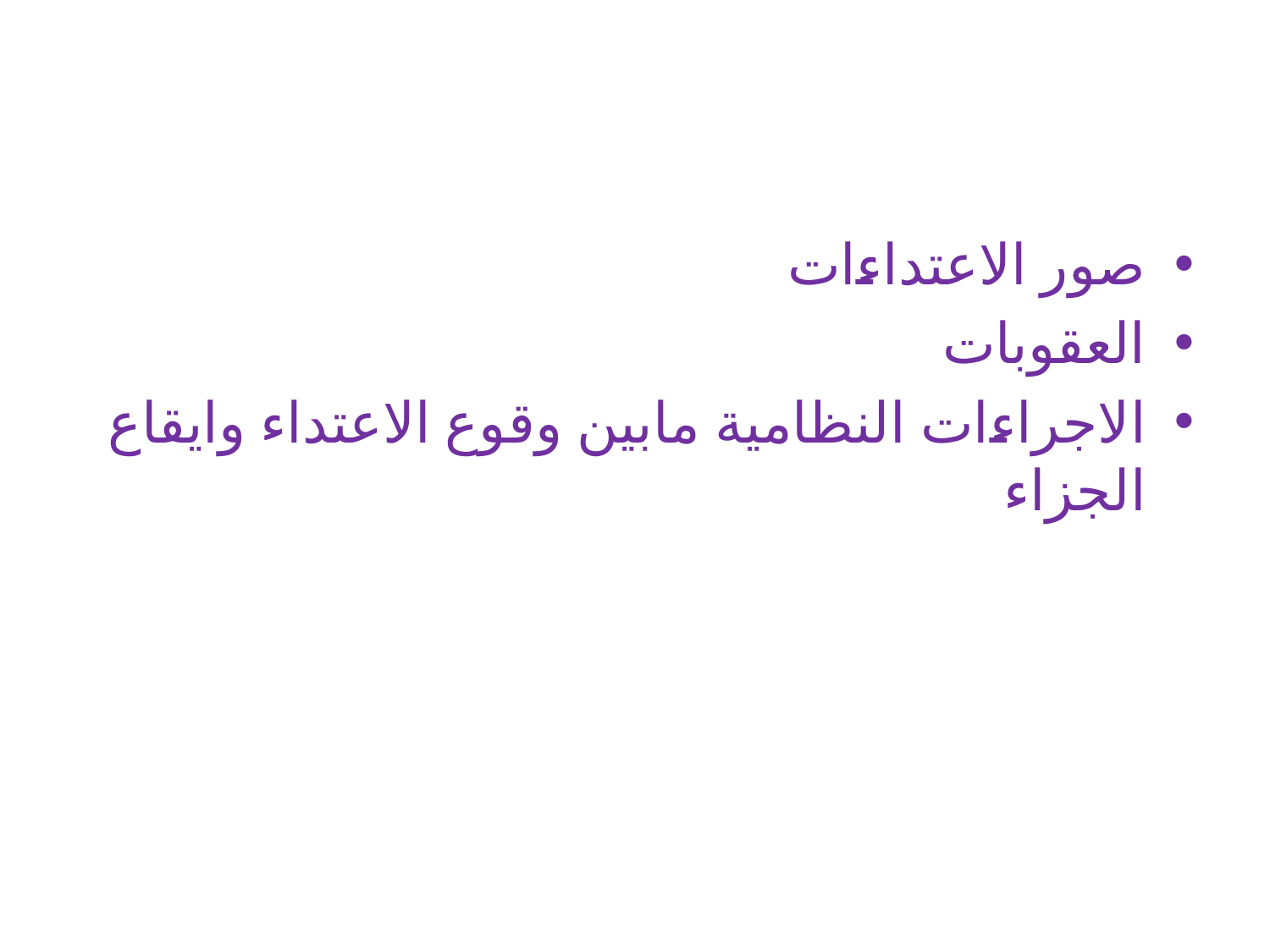

صور الاعتداءات
العقوبات
الاجراءات النظامية مابين وقوع الاعتداء وايقاع الجزاء